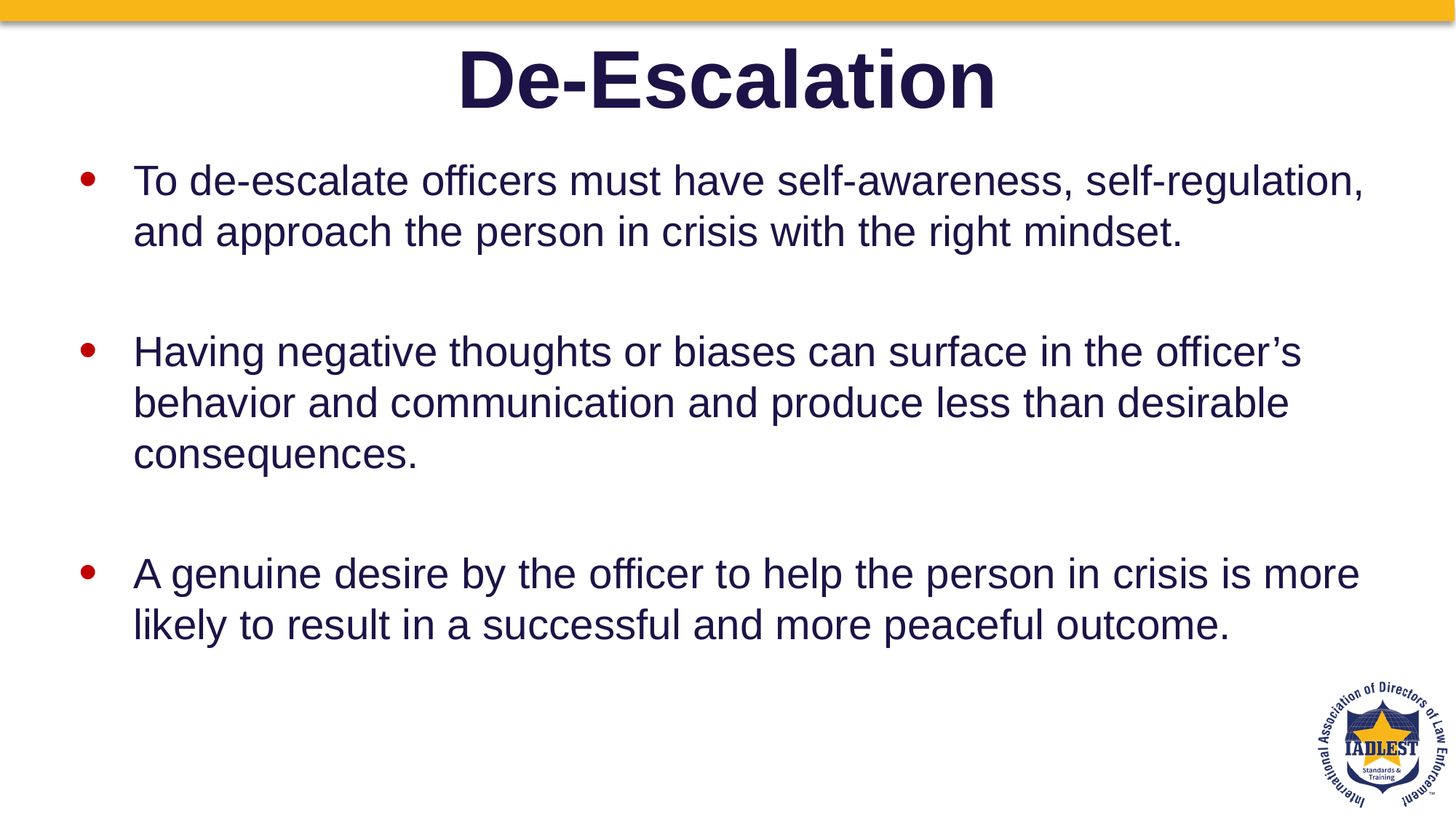

De-Escalation
To de-escalate officers must have self-awareness, self-regulation, and approach the person in crisis with the right mindset.

Having negative thoughts or biases can surface in the officer’s behavior and communication and produce less than desirable consequences.

A genuine desire by the officer to help the person in crisis is more likely to result in a successful and more peaceful outcome.